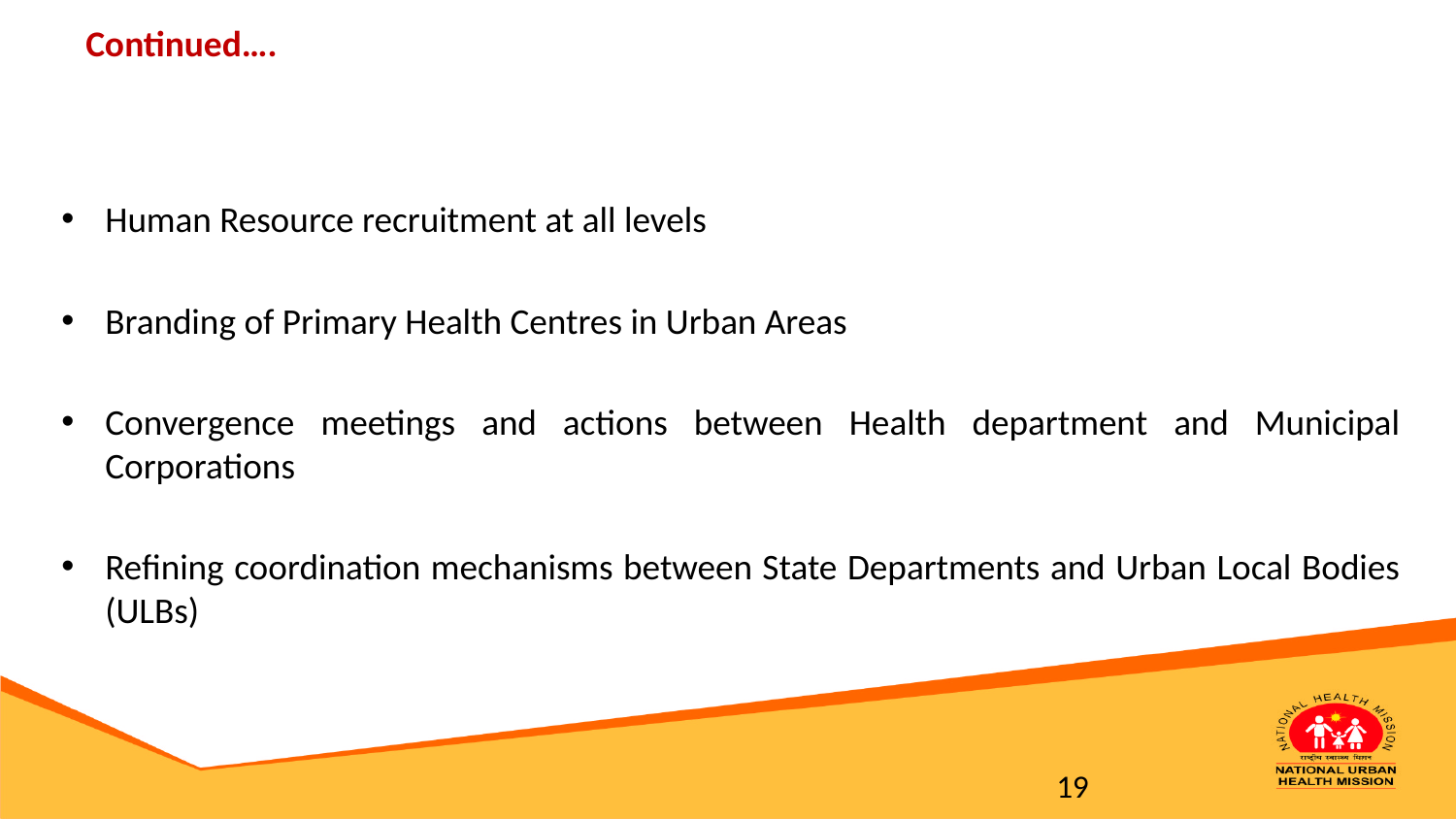

# Continued….

Human Resource recruitment at all levels

Branding of Primary Health Centres in Urban Areas

Convergence meetings and actions between Health department and Municipal Corporations

Refining coordination mechanisms between State Departments and Urban Local Bodies (ULBs)

19